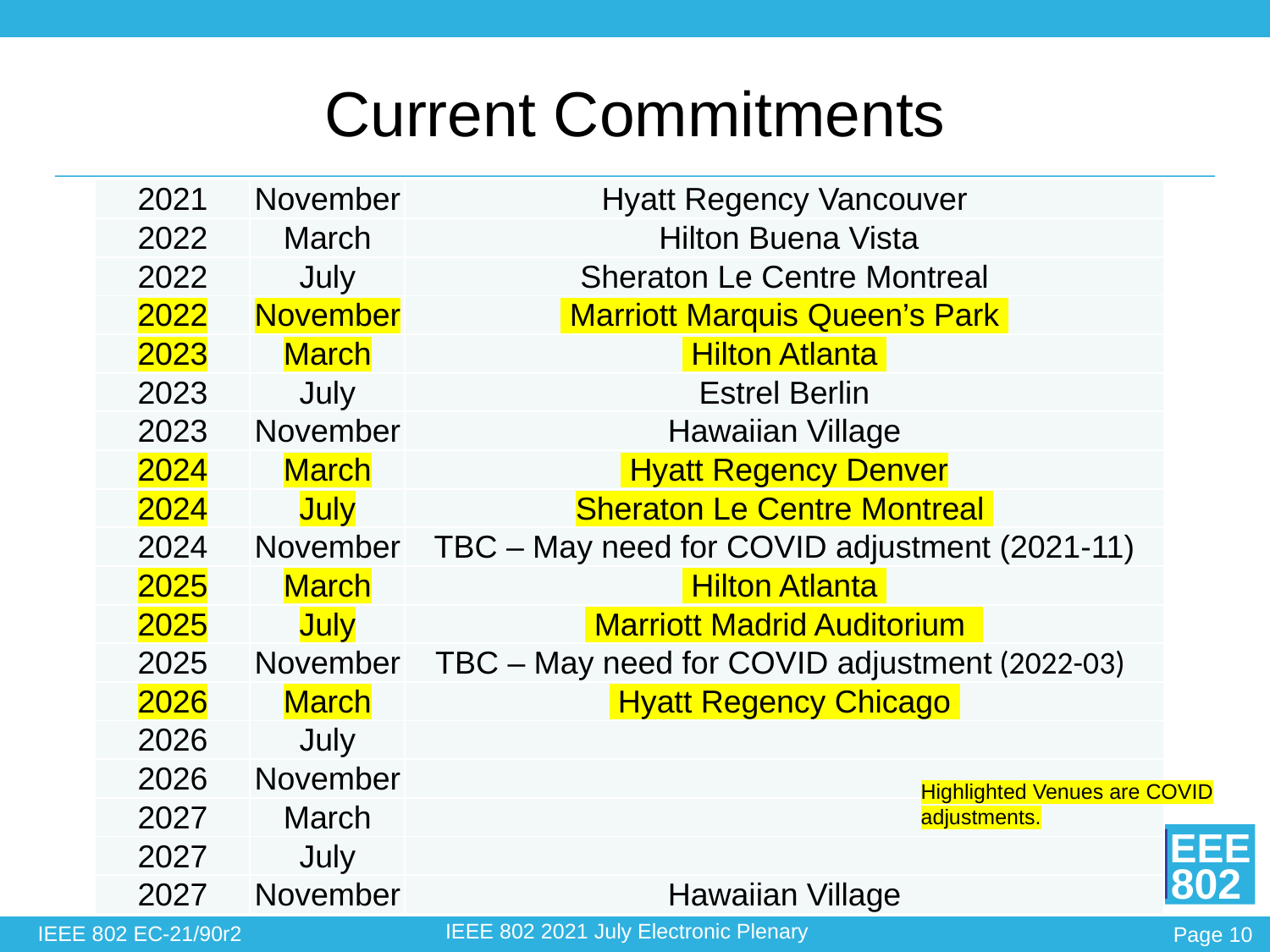

# Current Commitments
| 2021 | November | Hyatt Regency Vancouver |
| --- | --- | --- |
| 2022 | March | Hilton Buena Vista |
| 2022 | July | Sheraton Le Centre Montreal |
| 2022 | November | Marriott Marquis Queen’s Park |
| 2023 | March | Hilton Atlanta |
| 2023 | July | Estrel Berlin |
| 2023 | November | Hawaiian Village |
| 2024 | March | Hyatt Regency Denver |
| 2024 | July | Sheraton Le Centre Montreal |
| 2024 | November | TBC – May need for COVID adjustment (2021-11) |
| 2025 | March | Hilton Atlanta |
| 2025 | July | Marriott Madrid Auditorium |
| 2025 | November | TBC – May need for COVID adjustment (2022-03) |
| 2026 | March | Hyatt Regency Chicago |
| 2026 | July |  |
| 2026 | November |  |
| 2027 | March |  |
| 2027 | July |  |
| 2027 | November | Hawaiian Village |
Highlighted Venues are COVID adjustments.
IEEE 802 EC-21/90r2